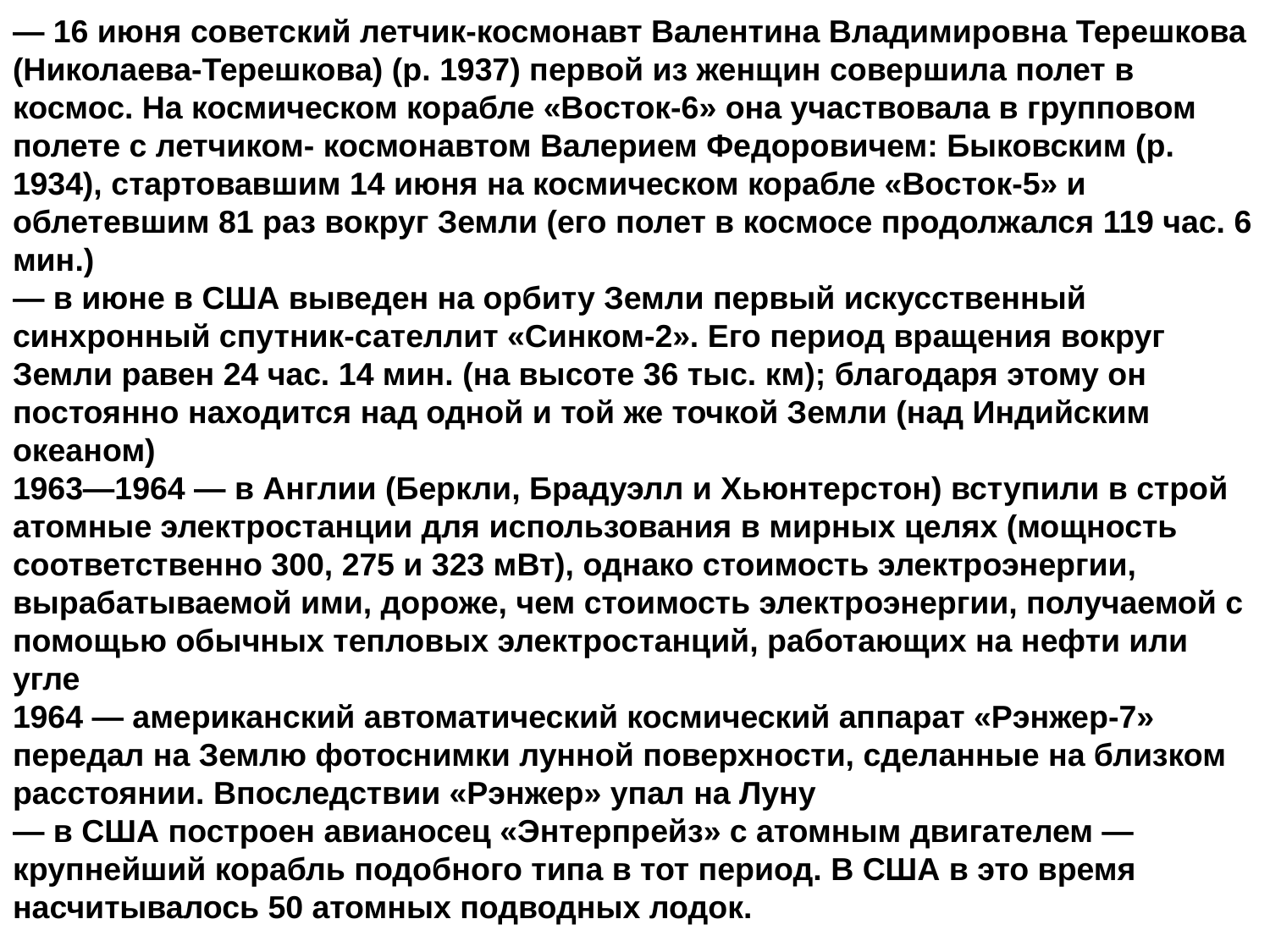

— 16 июня советский летчик-космонавт Валентина Владимировна Терешкова (Николаева-Терешкова) (р. 1937) первой из женщин совершила полет в космос. На космическом корабле «Восток-6» она участвовала в групповом полете с летчиком- космонавтом Валерием Федоровичем: Быковским (р. 1934), стартовавшим 14 июня на космическом корабле «Восток-5» и облетевшим 81 раз вокруг Земли (его полет в космосе продолжался 119 час. 6 мин.)
— в июне в США выведен на орбиту Земли первый искусственный синхронный спутник-сателлит «Синком-2». Его период вращения вокруг Земли равен 24 час. 14 мин. (на высоте 36 тыс. км); благодаря этому он постоянно находится над одной и той же точкой Земли (над Индийским океаном)
1963—1964 — в Англии (Беркли, Брадуэлл и Хьюнтерстон) вступили в строй атомные электростанции для использования в мирных целях (мощность соответственно 300, 275 и 323 мВт), однако стоимость электроэнергии, вырабатываемой ими, дороже, чем стоимость электроэнергии, получаемой с помощью обычных тепловых электростанций, работающих на нефти или угле
1964 — американский автоматический космический аппарат «Рэнжер-7» передал на Землю фотоснимки лунной поверхности, сделанные на близком расстоянии. Впоследствии «Рэнжер» упал на Луну
— в США построен авианосец «Энтерпрейз» с атомным двигателем — крупнейший корабль подобного типа в тот период. В США в это время насчитывалось 50 атомных подводных лодок.